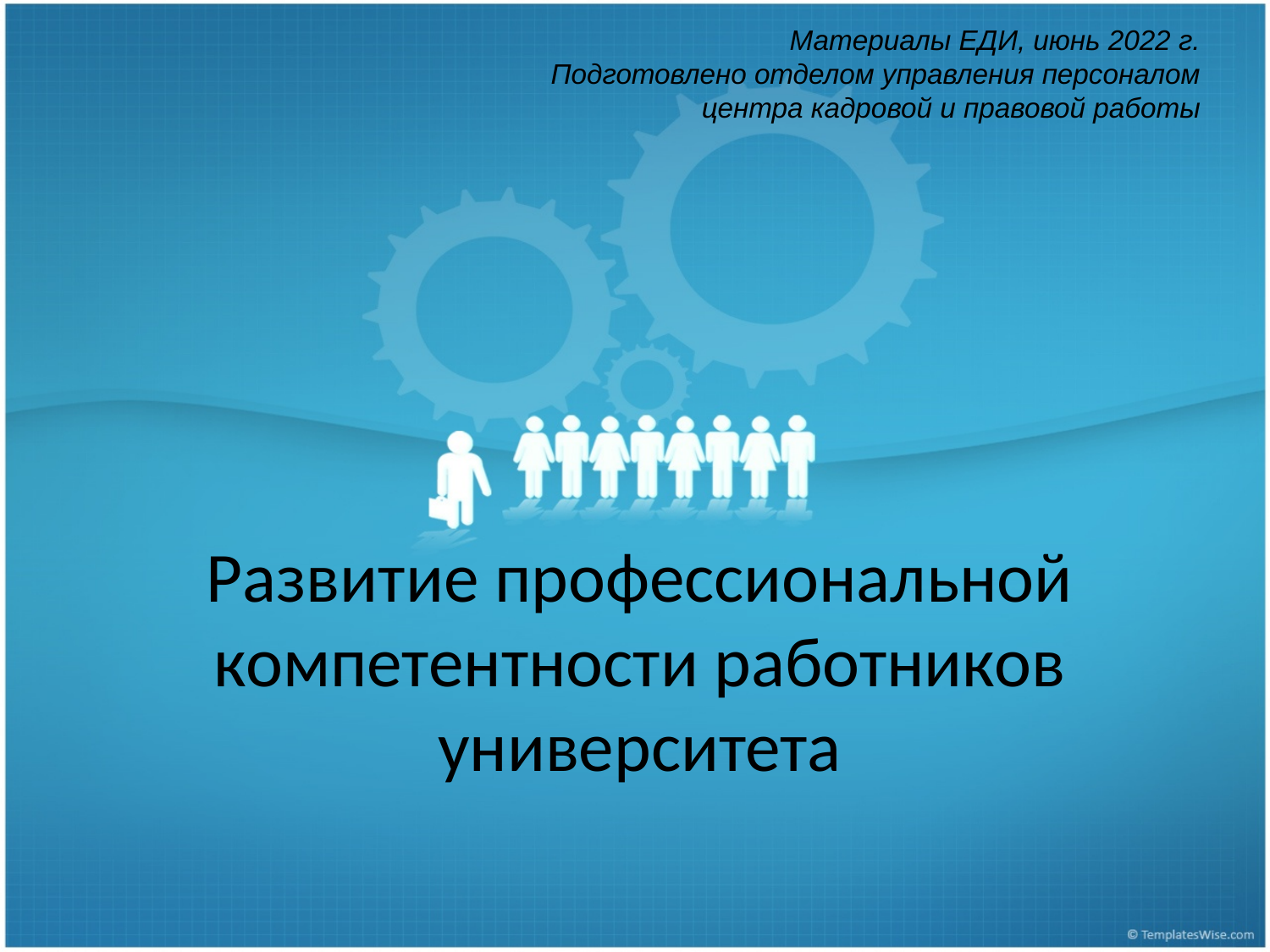

Материалы ЕДИ, июнь 2022 г.
Подготовлено отделом управления персоналом
 центра кадровой и правовой работы

# Развитие профессиональной компетентности работников университета